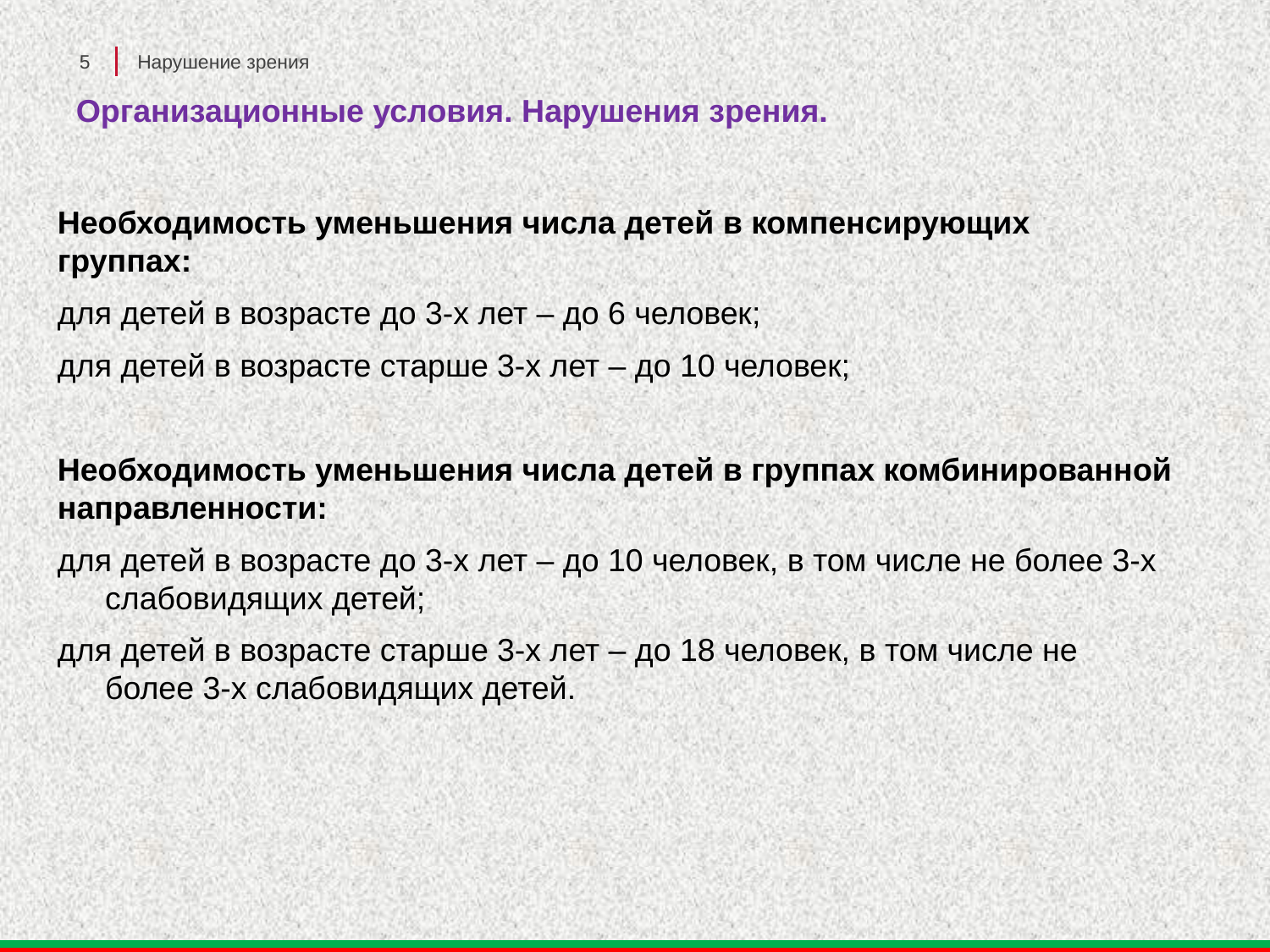

5
Нарушение зрения
# Организационные условия. Нарушения зрения.
Необходимость уменьшения числа детей в компенсирующих группах:
для детей в возрасте до 3-х лет – до 6 человек;
для детей в возрасте старше 3-х лет – до 10 человек;

Необходимость уменьшения числа детей в группах комбинированной направленности:
для детей в возрасте до 3-х лет – до 10 человек, в том числе не более 3-х слабовидящих детей;
для детей в возрасте старше 3-х лет – до 18 человек, в том числе не более 3-х слабовидящих детей.